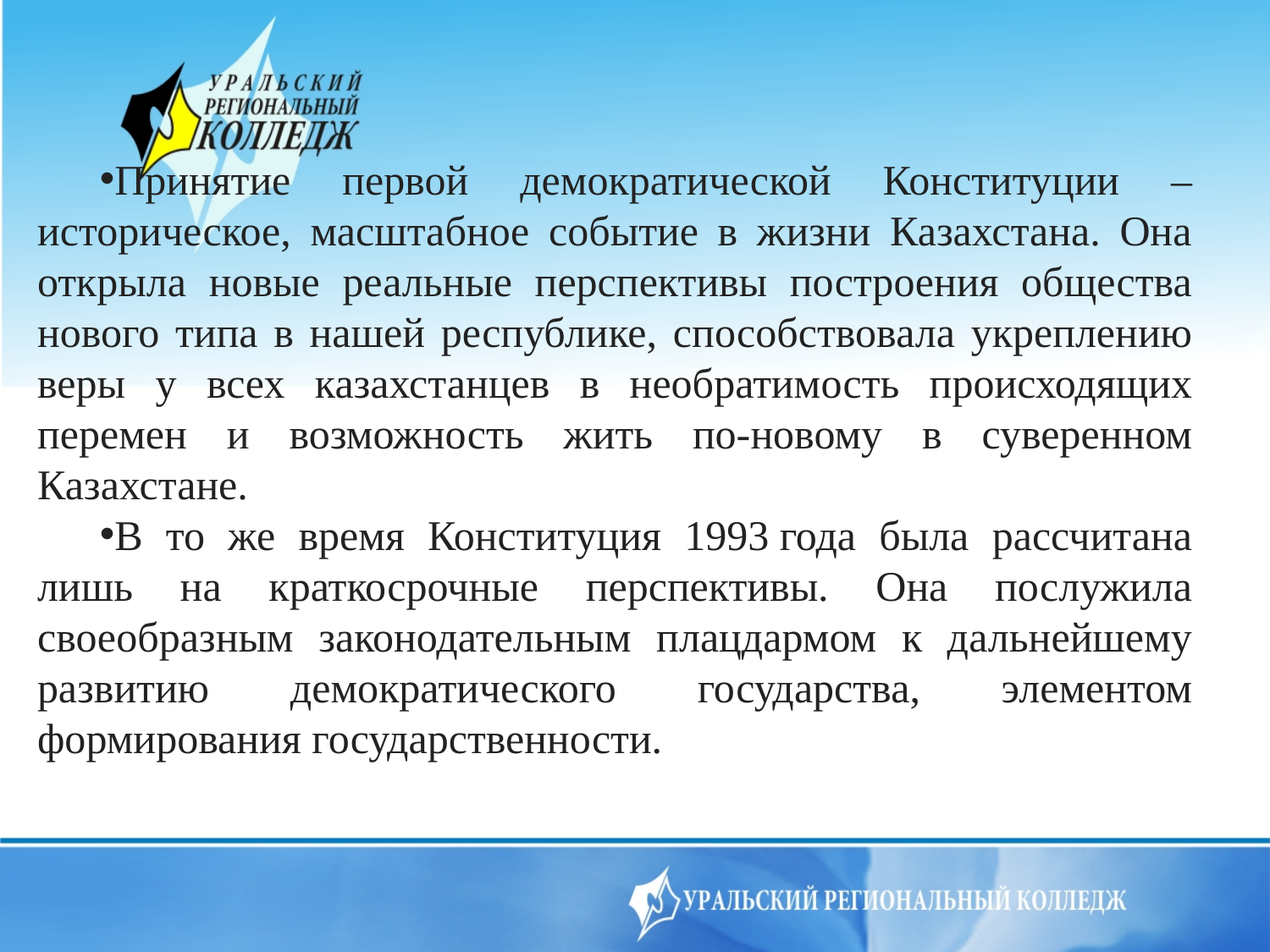

Принятие первой демократической Конституции – историческое, масштабное событие в жизни Казахстана. Она открыла новые реальные перспективы построения общества нового типа в нашей республике, способствовала укреплению веры у всех казахстанцев в необратимость происходящих перемен и возможность жить по-новому в суверенном Казахстане.
В то же время Конституция 1993 года была рассчитана лишь на краткосрочные перспективы. Она послужила своеобразным законодательным плацдармом к дальнейшему развитию демократического государства, элементом формирования государственности.